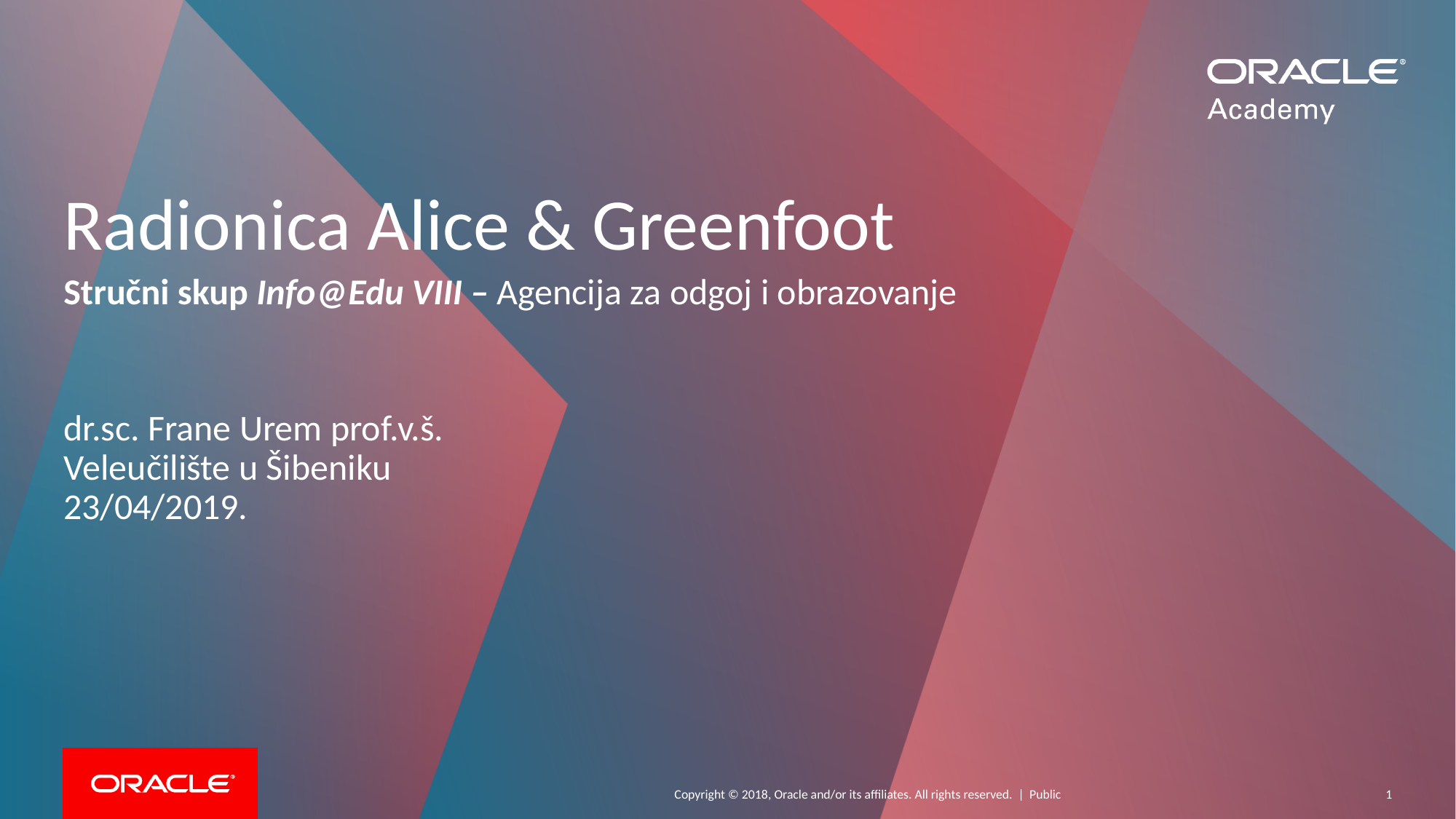

# Radionica Alice & Greenfoot
Stručni skup Info@Edu VIII – Agencija za odgoj i obrazovanje
dr.sc. Frane Urem prof.v.š.
Veleučilište u Šibeniku
23/04/2019.
Public
1